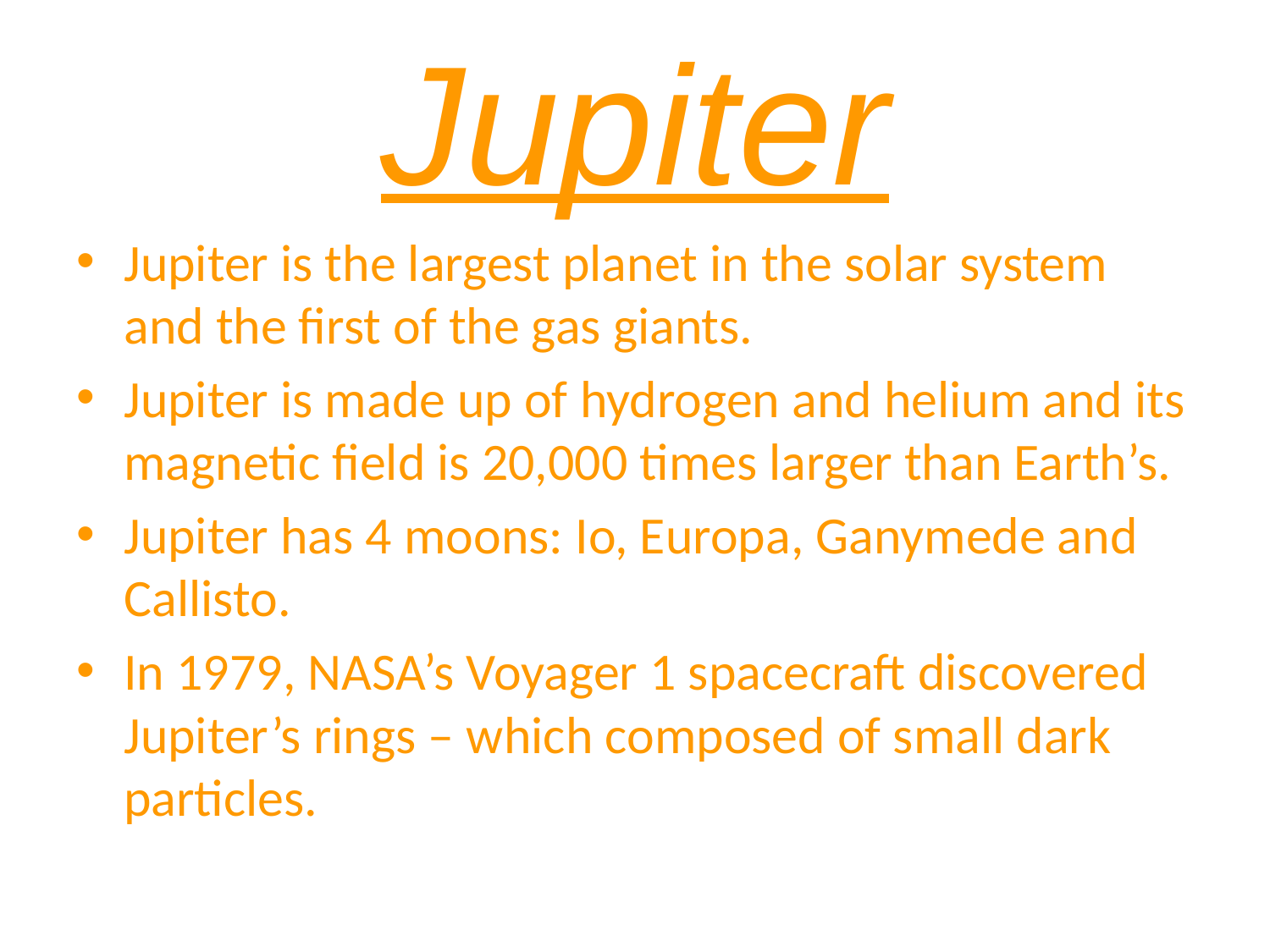

# Jupiter
Jupiter is the largest planet in the solar system and the first of the gas giants.
Jupiter is made up of hydrogen and helium and its magnetic field is 20,000 times larger than Earth’s.
Jupiter has 4 moons: Io, Europa, Ganymede and Callisto.
In 1979, NASA’s Voyager 1 spacecraft discovered Jupiter’s rings – which composed of small dark particles.